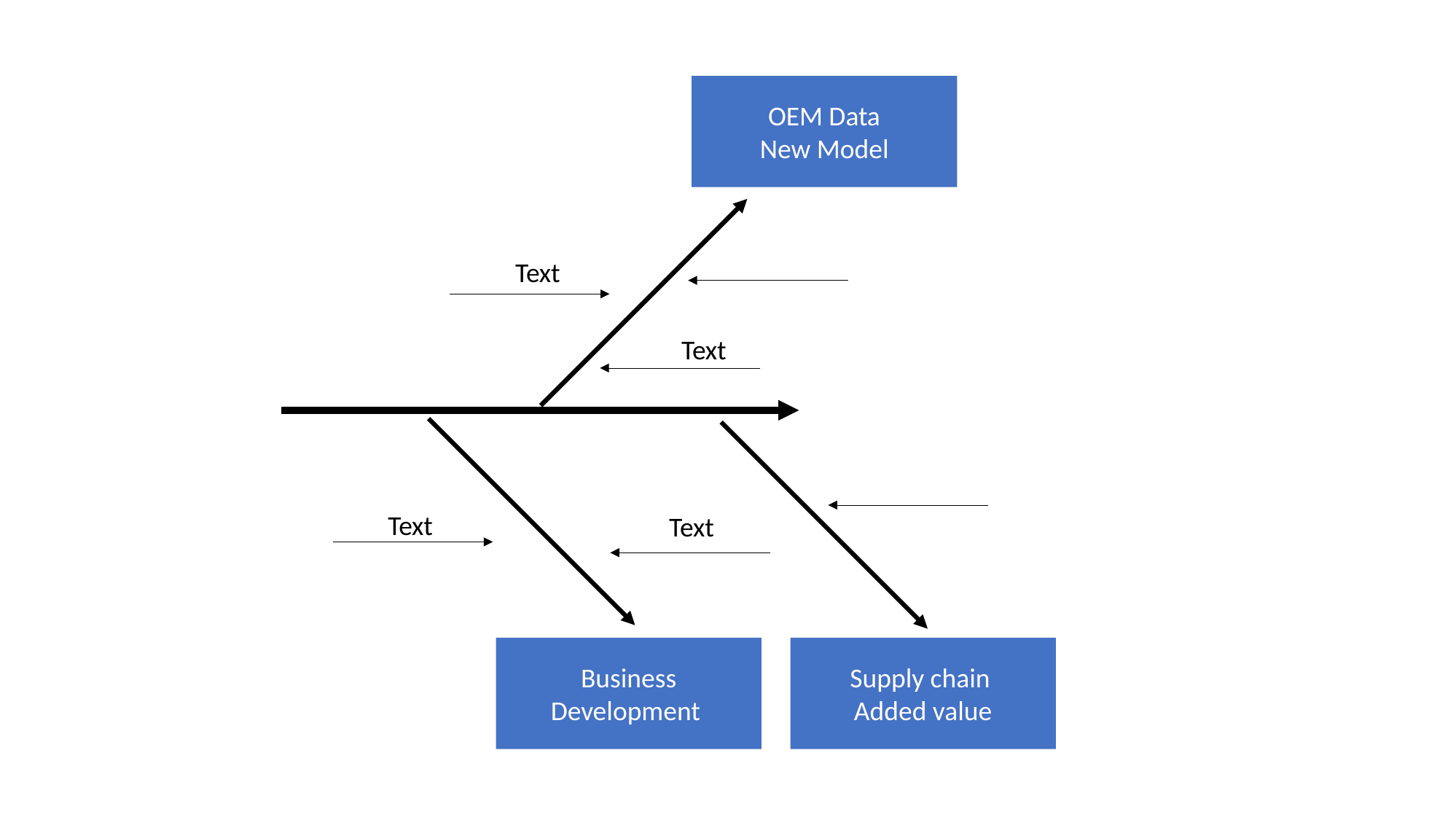

OEM Data
New Model
Text
Text
Text
Text
Business Development
Supply chain
Added value